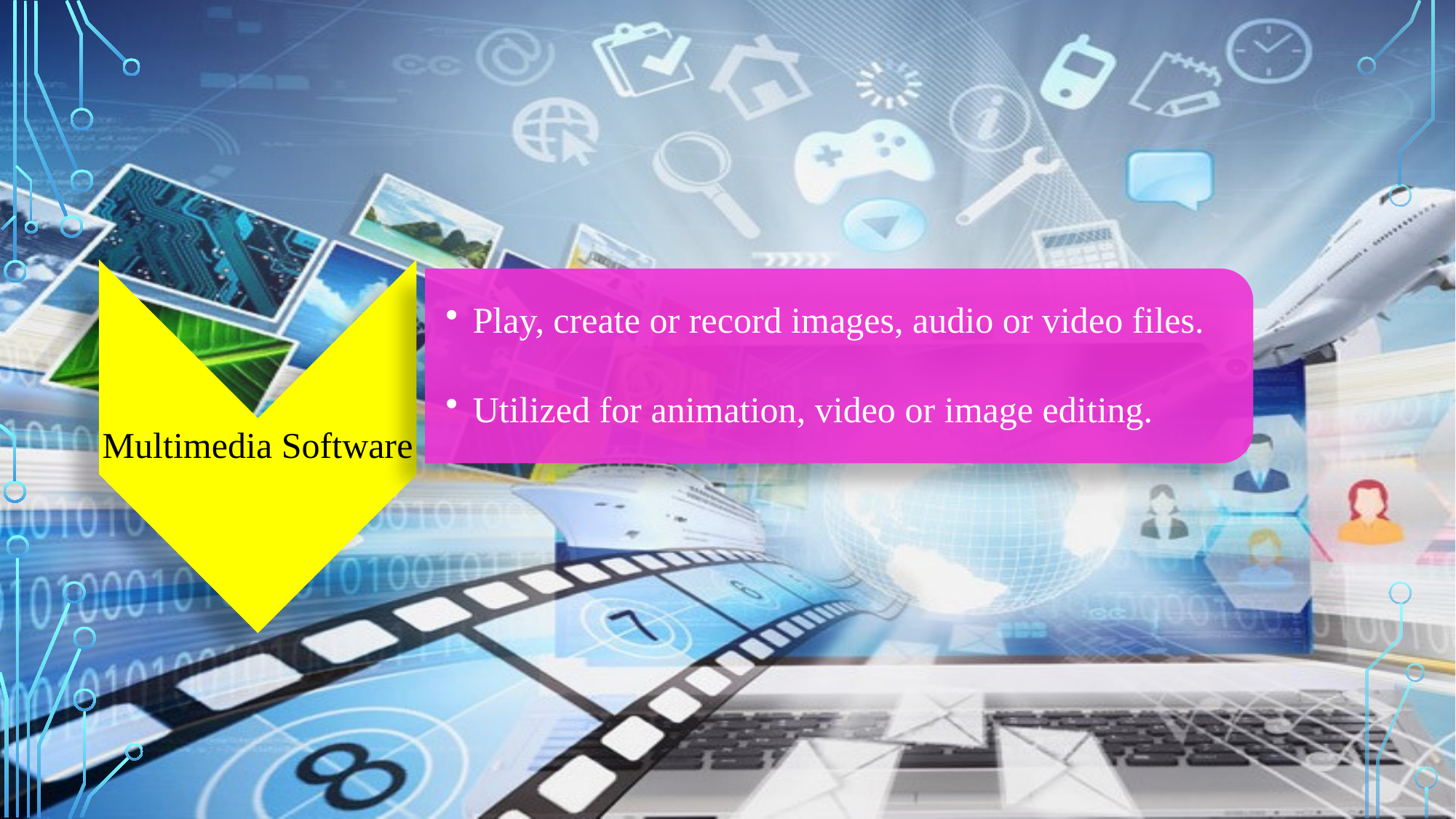

Multimedia Software
Play, create or record images, audio or video files.

Utilized for animation, video or image editing.